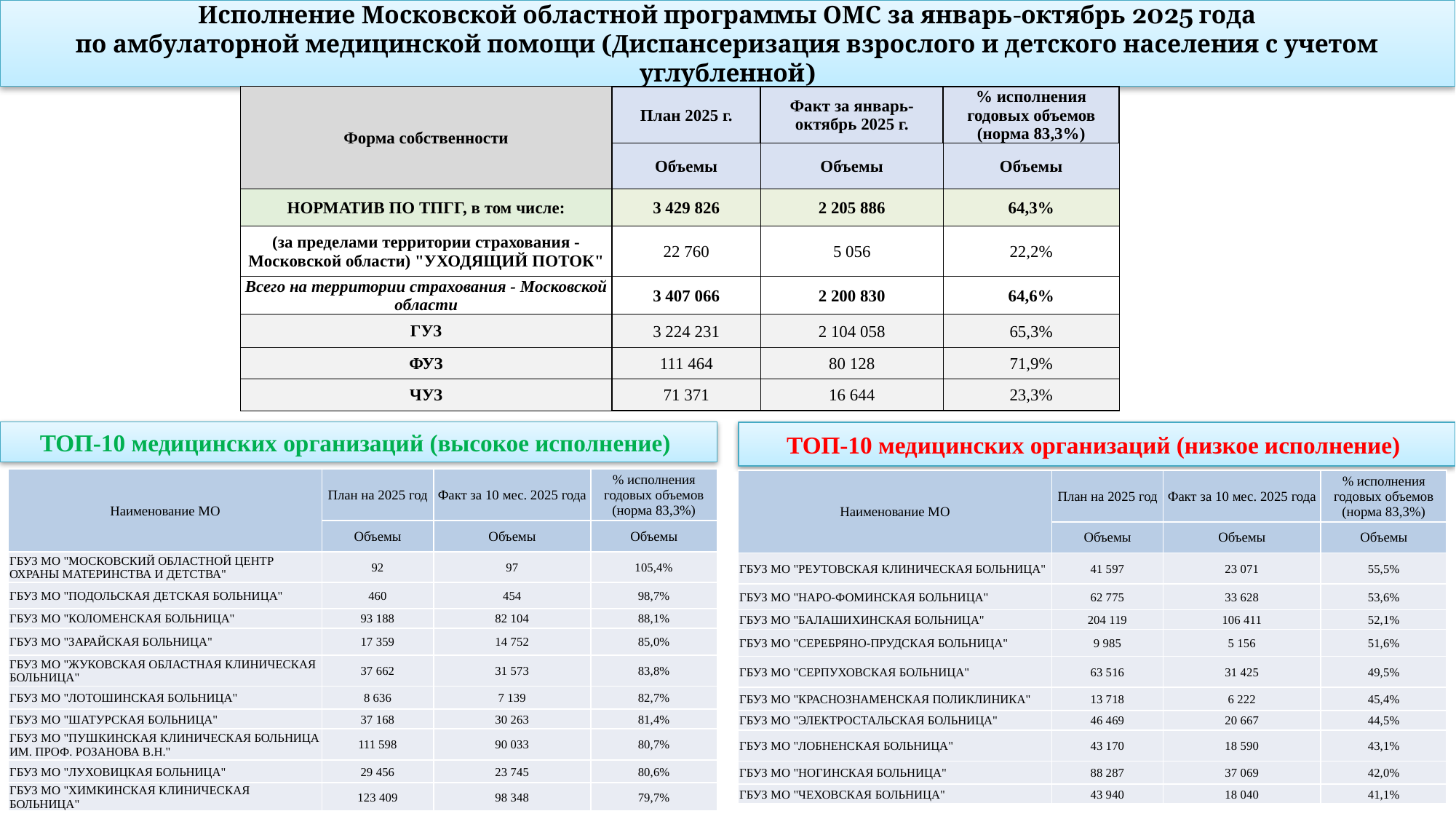

# Исполнение Московской областной программы ОМС за январь-октябрь 2025 года по амбулаторной медицинской помощи (Диспансеризация взрослого и детского населения с учетом углубленной)
| Форма собственности | План 2025 г. | Факт за январь-октябрь 2025 г. | % исполнения годовых объемов (норма 83,3%) |
| --- | --- | --- | --- |
|  | Объемы | Объемы | Объемы |
| НОРМАТИВ ПО ТПГГ, в том числе: | 3 429 826 | 2 205 886 | 64,3% |
| (за пределами территории страхования - Московской области) "УХОДЯЩИЙ ПОТОК" | 22 760 | 5 056 | 22,2% |
| Всего на территории страхования - Московской области | 3 407 066 | 2 200 830 | 64,6% |
| ГУЗ | 3 224 231 | 2 104 058 | 65,3% |
| ФУЗ | 111 464 | 80 128 | 71,9% |
| ЧУЗ | 71 371 | 16 644 | 23,3% |
ТОП-10 медицинских организаций (высокое исполнение)
ТОП-10 медицинских организаций (низкое исполнение)
| Наименование МО | План на 2025 год | Факт за 10 мес. 2025 года | % исполнения годовых объемов (норма 83,3%) |
| --- | --- | --- | --- |
|  | Объемы | Объемы | Объемы |
| ГБУЗ МО "МОСКОВСКИЙ ОБЛАСТНОЙ ЦЕНТР ОХРАНЫ МАТЕРИНСТВА И ДЕТСТВА" | 92 | 97 | 105,4% |
| ГБУЗ МО "ПОДОЛЬСКАЯ ДЕТСКАЯ БОЛЬНИЦА" | 460 | 454 | 98,7% |
| ГБУЗ МО "КОЛОМЕНСКАЯ БОЛЬНИЦА" | 93 188 | 82 104 | 88,1% |
| ГБУЗ МО "ЗАРАЙСКАЯ БОЛЬНИЦА" | 17 359 | 14 752 | 85,0% |
| ГБУЗ МО "ЖУКОВСКАЯ ОБЛАСТНАЯ КЛИНИЧЕСКАЯ БОЛЬНИЦА" | 37 662 | 31 573 | 83,8% |
| ГБУЗ МО "ЛОТОШИНСКАЯ БОЛЬНИЦА" | 8 636 | 7 139 | 82,7% |
| ГБУЗ МО "ШАТУРСКАЯ БОЛЬНИЦА" | 37 168 | 30 263 | 81,4% |
| ГБУЗ МО "ПУШКИНСКАЯ КЛИНИЧЕСКАЯ БОЛЬНИЦА ИМ. ПРОФ. РОЗАНОВА В.Н." | 111 598 | 90 033 | 80,7% |
| ГБУЗ МО "ЛУХОВИЦКАЯ БОЛЬНИЦА" | 29 456 | 23 745 | 80,6% |
| ГБУЗ МО "ХИМКИНСКАЯ КЛИНИЧЕСКАЯ БОЛЬНИЦА" | 123 409 | 98 348 | 79,7% |
| Наименование МО | План на 2025 год | Факт за 10 мес. 2025 года | % исполнения годовых объемов (норма 83,3%) |
| --- | --- | --- | --- |
|  | Объемы | Объемы | Объемы |
| ГБУЗ МО "РЕУТОВСКАЯ КЛИНИЧЕСКАЯ БОЛЬНИЦА" | 41 597 | 23 071 | 55,5% |
| ГБУЗ МО "НАРО-ФОМИНСКАЯ БОЛЬНИЦА" | 62 775 | 33 628 | 53,6% |
| ГБУЗ МО "БАЛАШИХИНСКАЯ БОЛЬНИЦА" | 204 119 | 106 411 | 52,1% |
| ГБУЗ МО "СЕРЕБРЯНО-ПРУДСКАЯ БОЛЬНИЦА" | 9 985 | 5 156 | 51,6% |
| ГБУЗ МО "СЕРПУХОВСКАЯ БОЛЬНИЦА" | 63 516 | 31 425 | 49,5% |
| ГБУЗ МО "КРАСНОЗНАМЕНСКАЯ ПОЛИКЛИНИКА" | 13 718 | 6 222 | 45,4% |
| ГБУЗ МО "ЭЛЕКТРОСТАЛЬСКАЯ БОЛЬНИЦА" | 46 469 | 20 667 | 44,5% |
| ГБУЗ МО "ЛОБНЕНСКАЯ БОЛЬНИЦА" | 43 170 | 18 590 | 43,1% |
| ГБУЗ МО "НОГИНСКАЯ БОЛЬНИЦА" | 88 287 | 37 069 | 42,0% |
| ГБУЗ МО "ЧЕХОВСКАЯ БОЛЬНИЦА" | 43 940 | 18 040 | 41,1% |
13